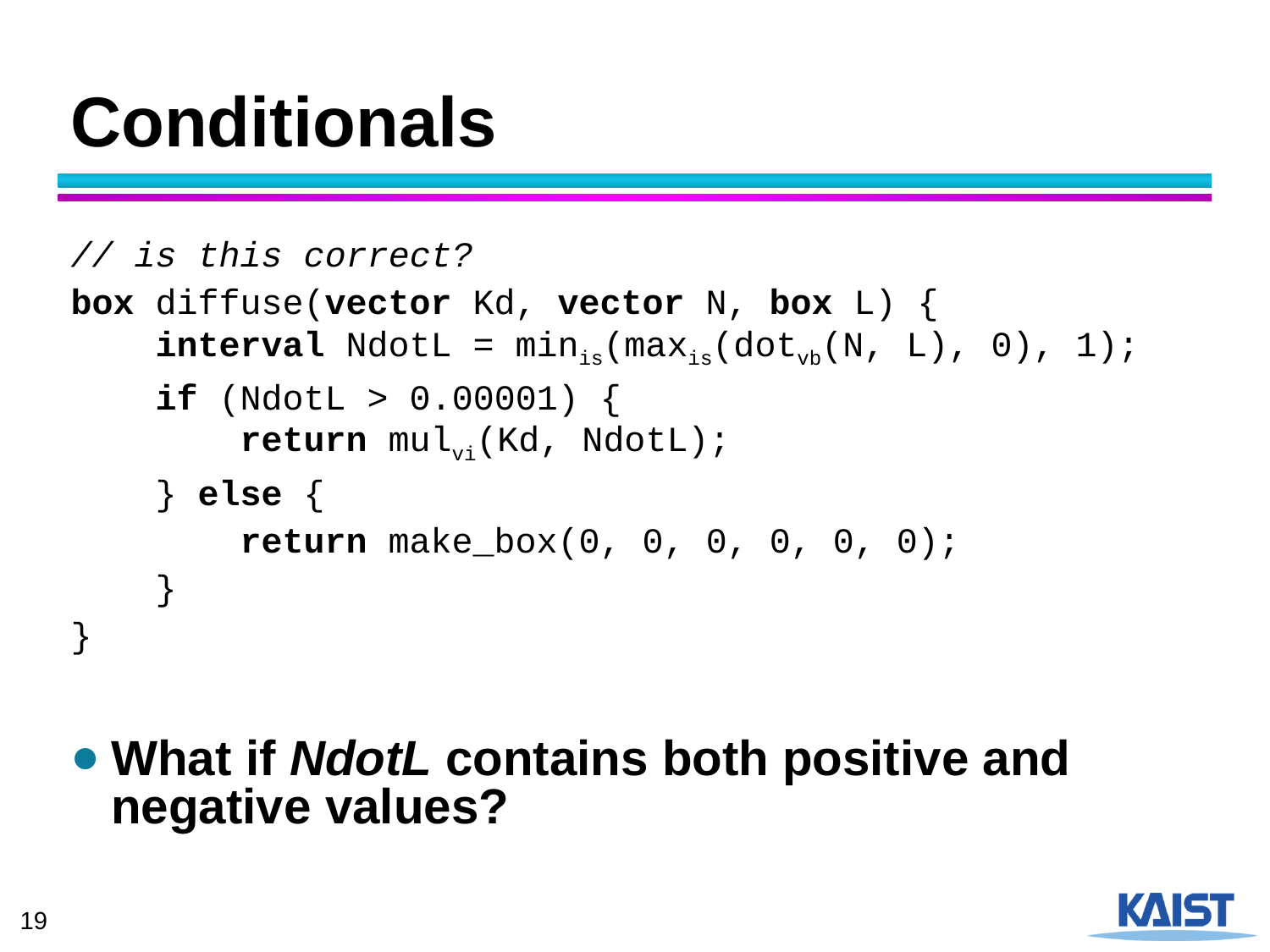

# Conditionals
// is this correct?
box diffuse(vector Kd, vector N, box L) {
    interval NdotL = minis(maxis(dotvb(N, L), 0), 1);
    if (NdotL > 0.00001) {
        return mulvi(Kd, NdotL);
    } else {
        return make_box(0, 0, 0, 0, 0, 0);
    }
}

What if NdotL contains both positive and negative values?